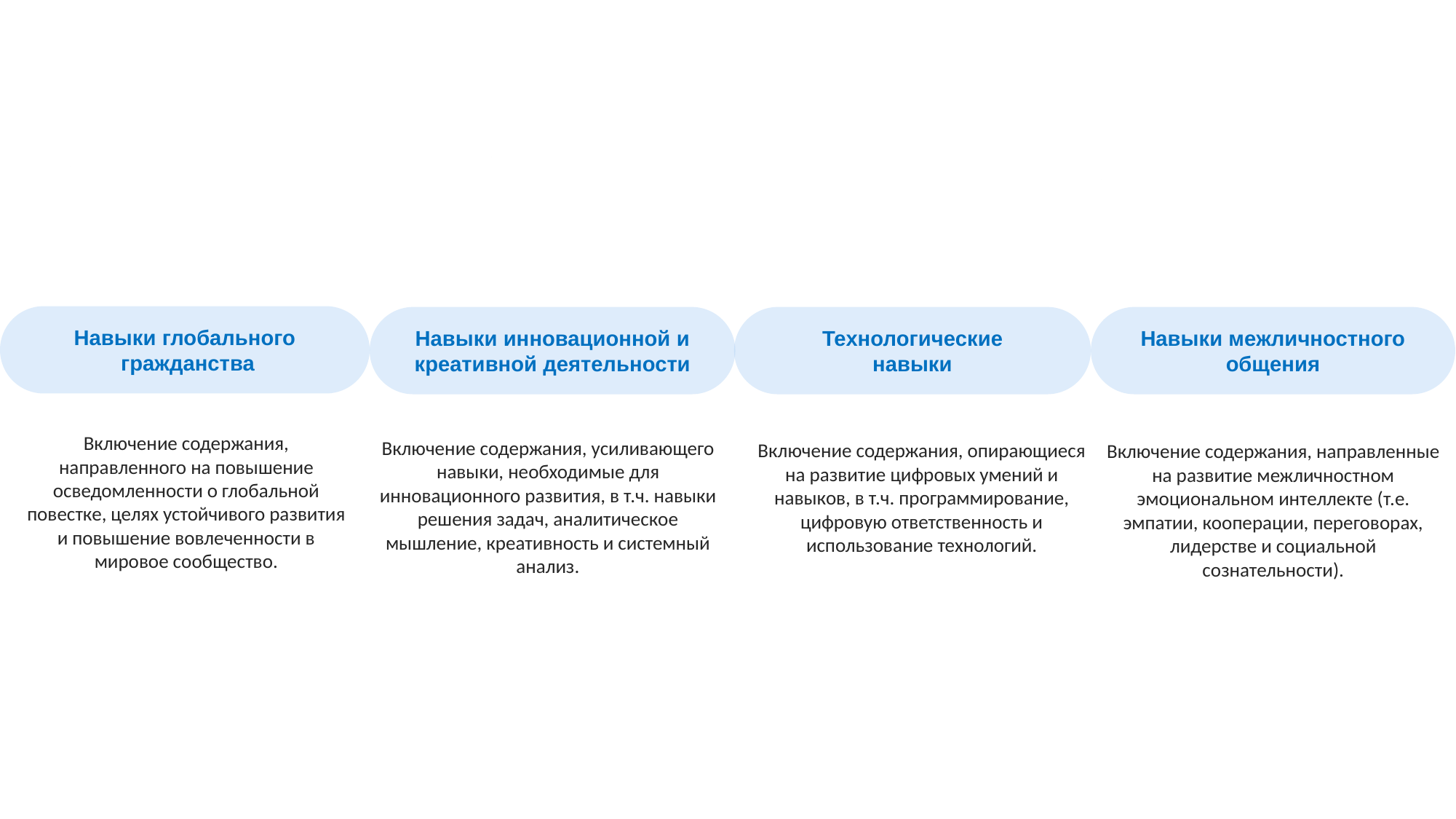

### Chart

| Category |
|---|

### Chart

| Category |
|---|

### Chart

| Category |
|---|

### Chart

| Category |
|---|
Навыки глобального
 гражданства
Навыки инновационной и креативной деятельности
 Технологические
навыки
Навыки межличностного общения
Включение содержания, направленного на повышение осведомленности о глобальной повестке, целях устойчивого развития и повышение вовлеченности в мировое сообщество.
Включение содержания, усиливающего навыки, необходимые для инновационного развития, в т.ч. навыки решения задач, аналитическое мышление, креативность и системный анализ.
Включение содержания, опирающиеся на развитие цифровых умений и навыков, в т.ч. программирование, цифровую ответственность и использование технологий.
Включение содержания, направленные на развитие межличностном эмоциональном интеллекте (т.е. эмпатии, кооперации, переговорах, лидерстве и социальной сознательности).